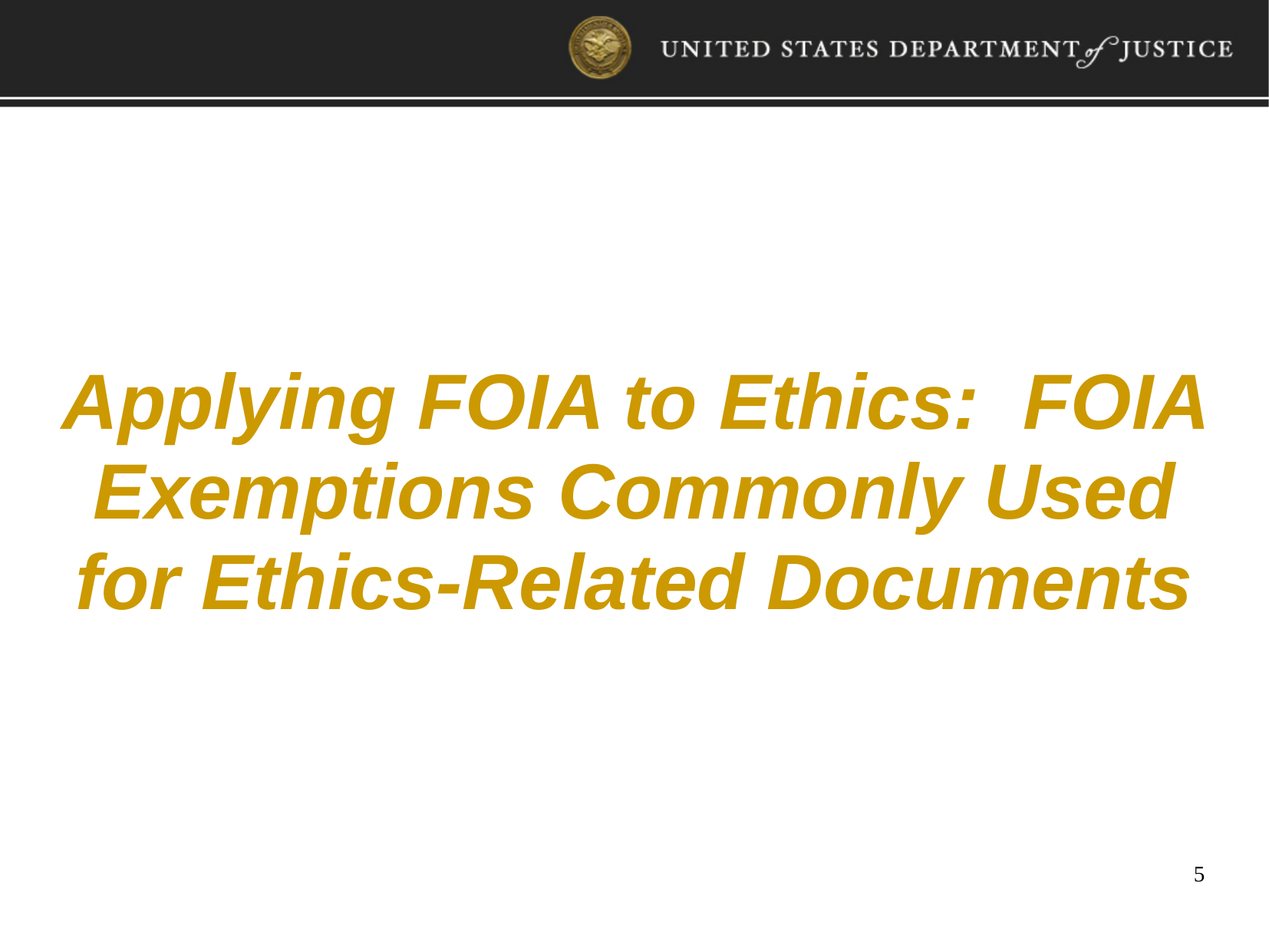

Applying FOIA to Ethics:  FOIA Exemptions Commonly Used for Ethics-Related Documents
5